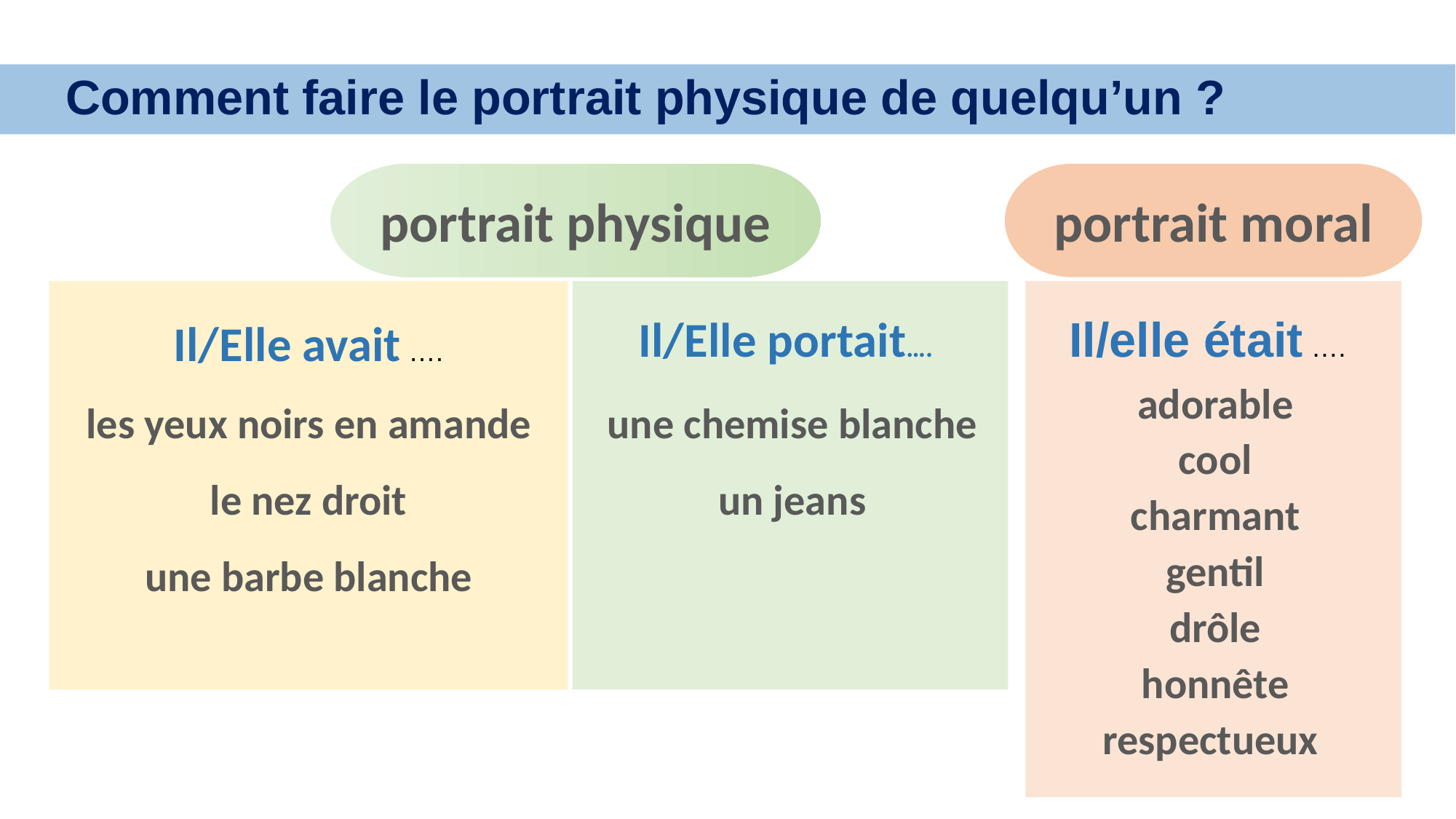

Comment faire le portrait physique de quelqu’un ?
portrait physique
portrait moral
Il/Elle portait….
Il/elle était ….
Il/Elle avait ….

les yeux noirs en amande
le nez droit
une barbe blanche
une chemise blanche
un jeans
adorable
cool
charmant
gentil
drôle
honnête
respectueux